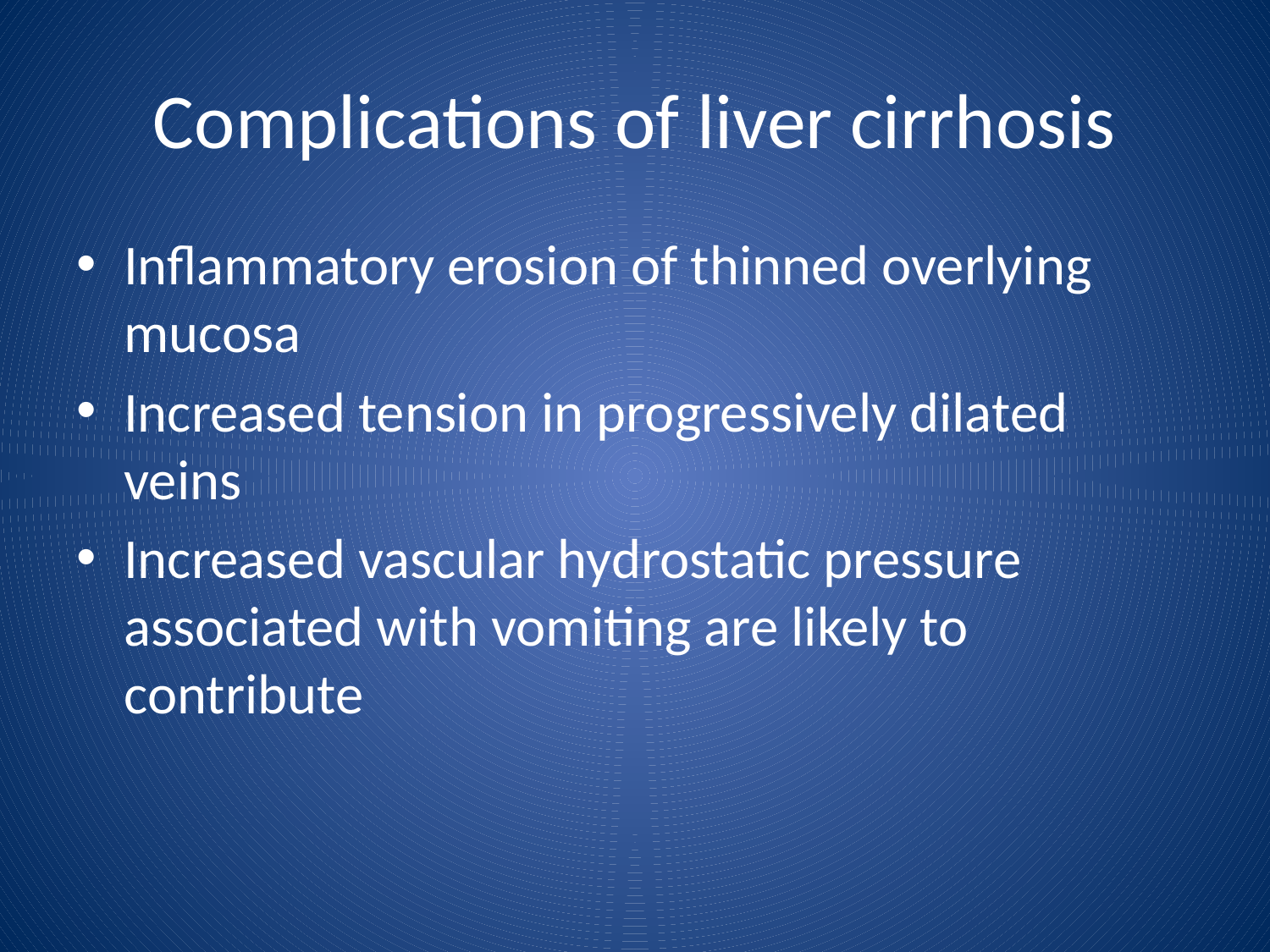

# Complications of liver cirrhosis
Inflammatory erosion of thinned overlying mucosa
Increased tension in progressively dilated veins
Increased vascular hydrostatic pressure associated with vomiting are likely to contribute